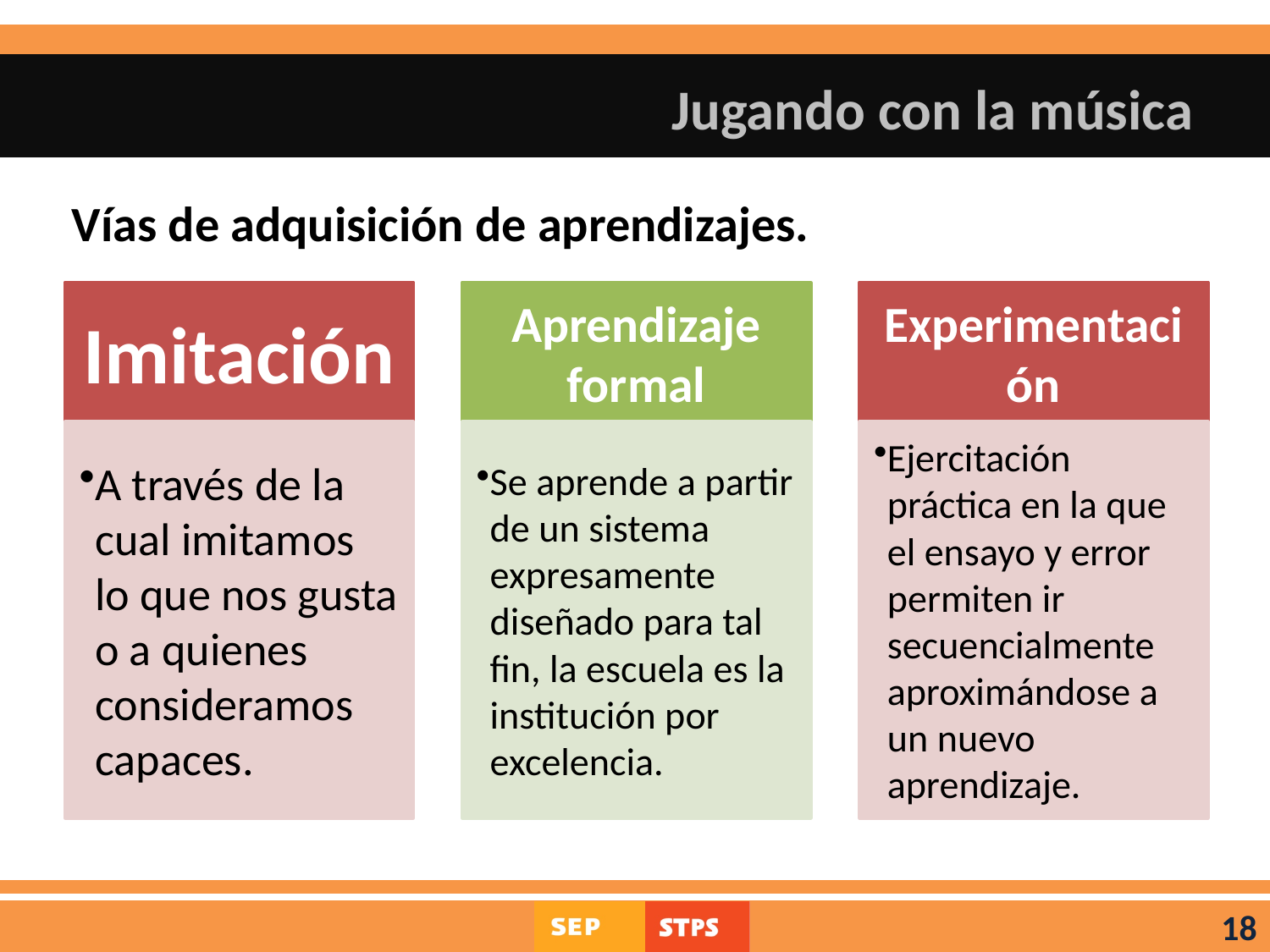

# Jugando con la música
Vías de adquisición de aprendizajes.
Imitación
A través de la cual imitamos lo que nos gusta o a quienes consideramos capaces.
Aprendizaje formal
Se aprende a partir de un sistema expresamente diseñado para tal fin, la escuela es la institución por excelencia.
Experimentación
Ejercitación práctica en la que el ensayo y error permiten ir secuencialmente aproximándose a un nuevo aprendizaje.
18